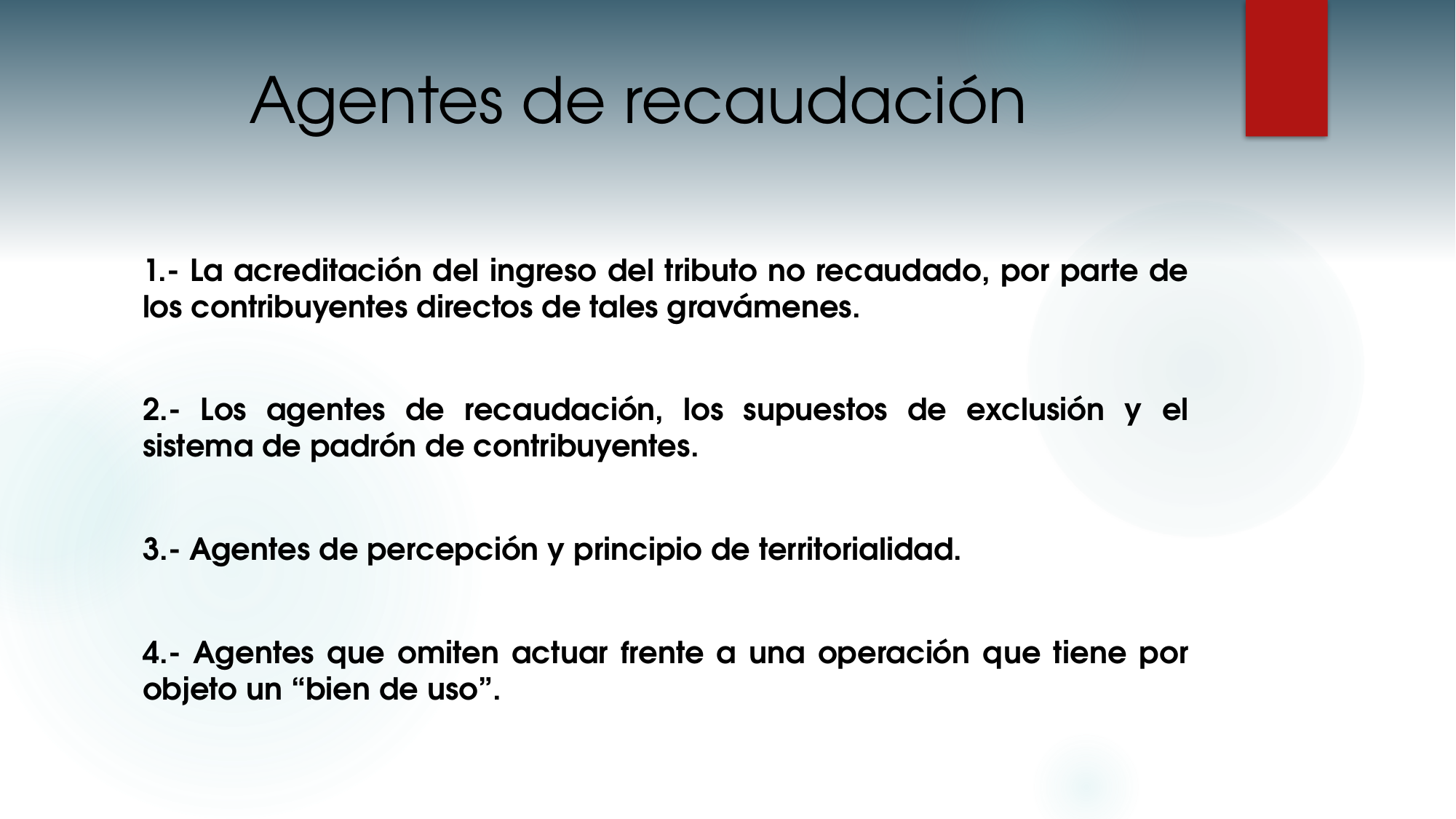

# Agentes de recaudación
1.- La acreditación del ingreso del tributo no recaudado, por parte de los contribuyentes directos de tales gravámenes.

2.- Los agentes de recaudación, los supuestos de exclusión y el sistema de padrón de contribuyentes.

3.- Agentes de percepción y principio de territorialidad.

4.- Agentes que omiten actuar frente a una operación que tiene por objeto un “bien de uso”.